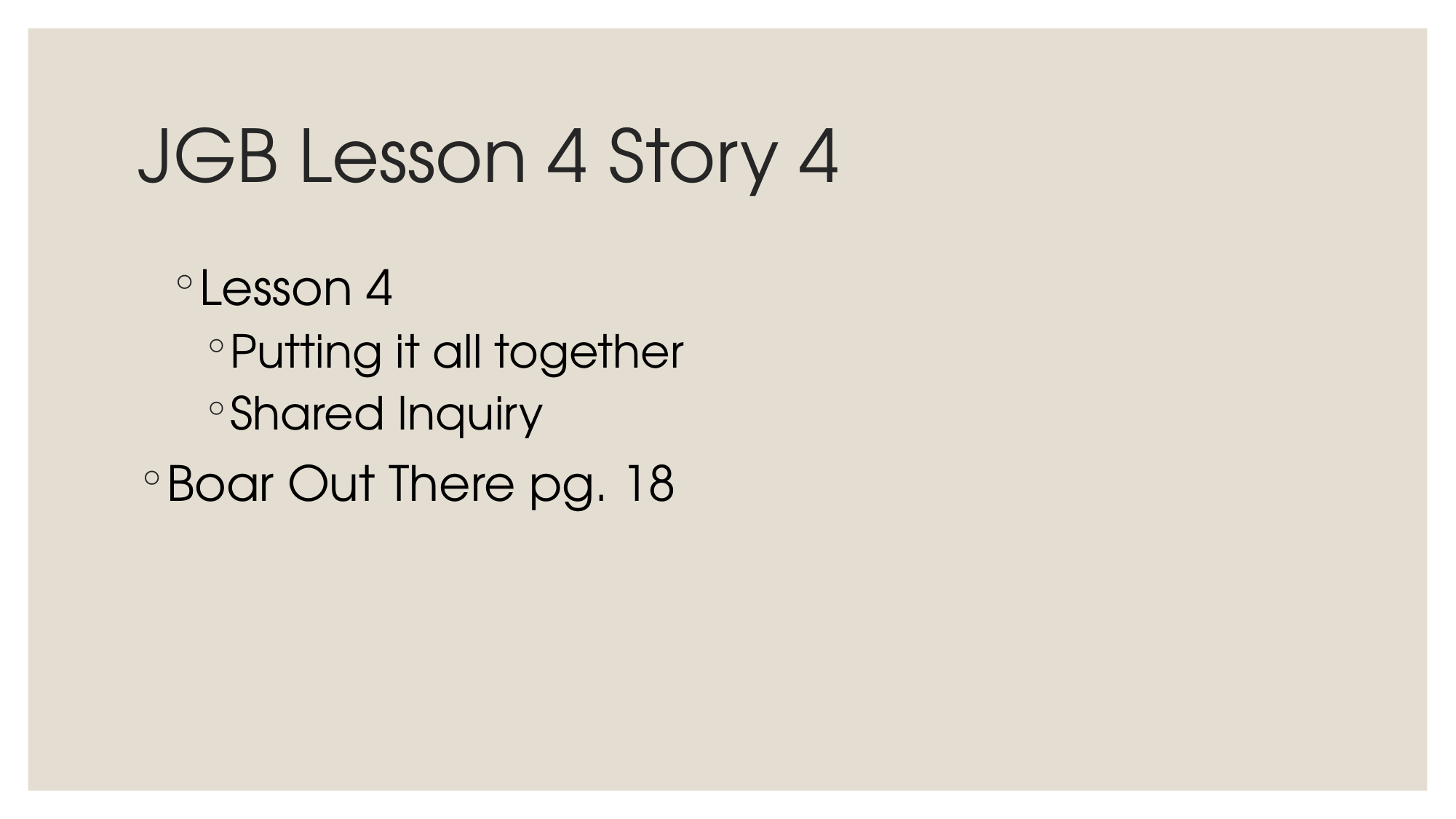

# JGB Lesson 4 Story 4
Lesson 4
Putting it all together
Shared Inquiry
Boar Out There pg. 18